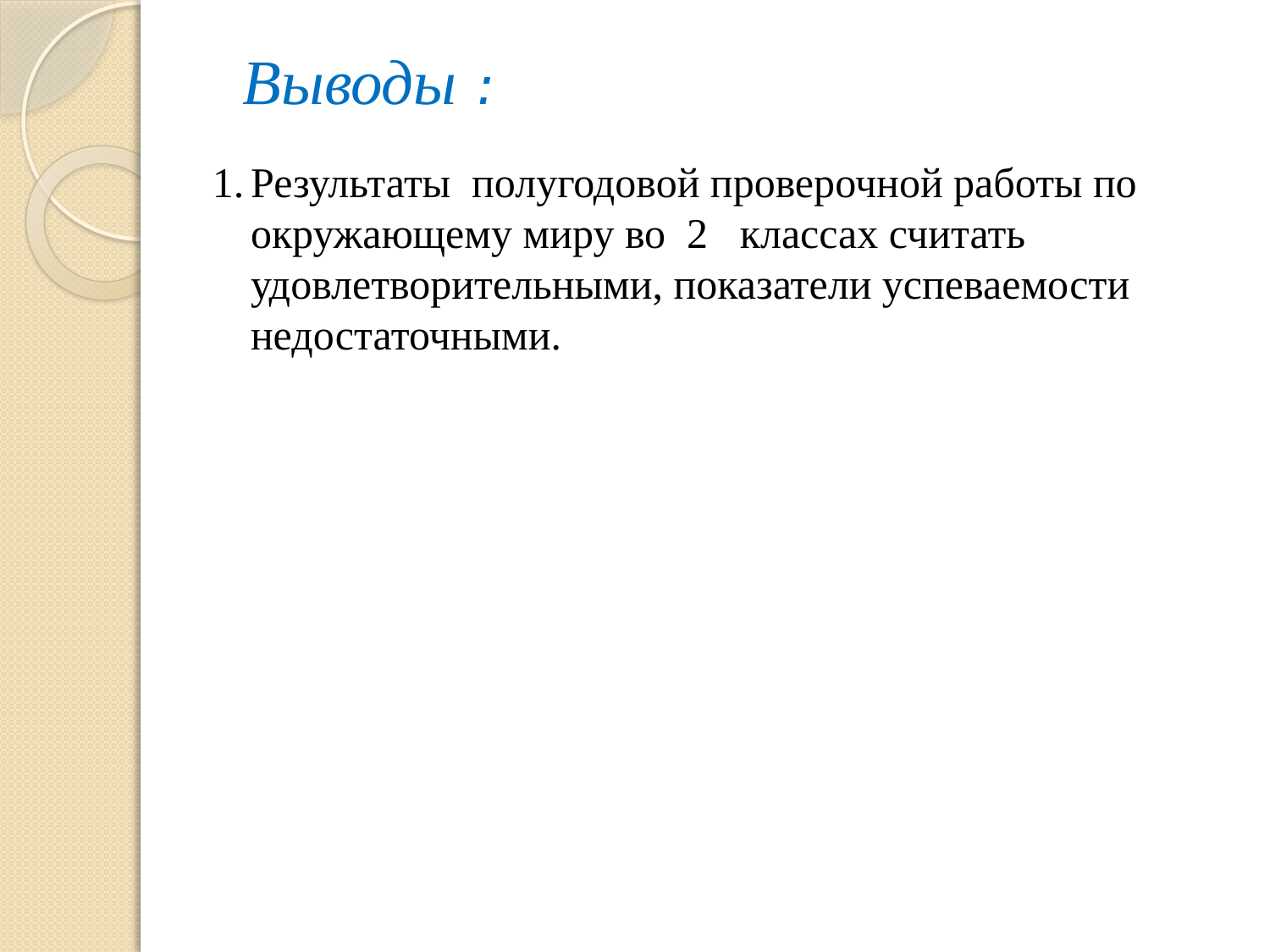

# Выводы :
1.

Результаты  полугодовой проверочной работы по окружающему миру во  2   классах считать удовлетворительными, показатели успеваемости недостаточными.